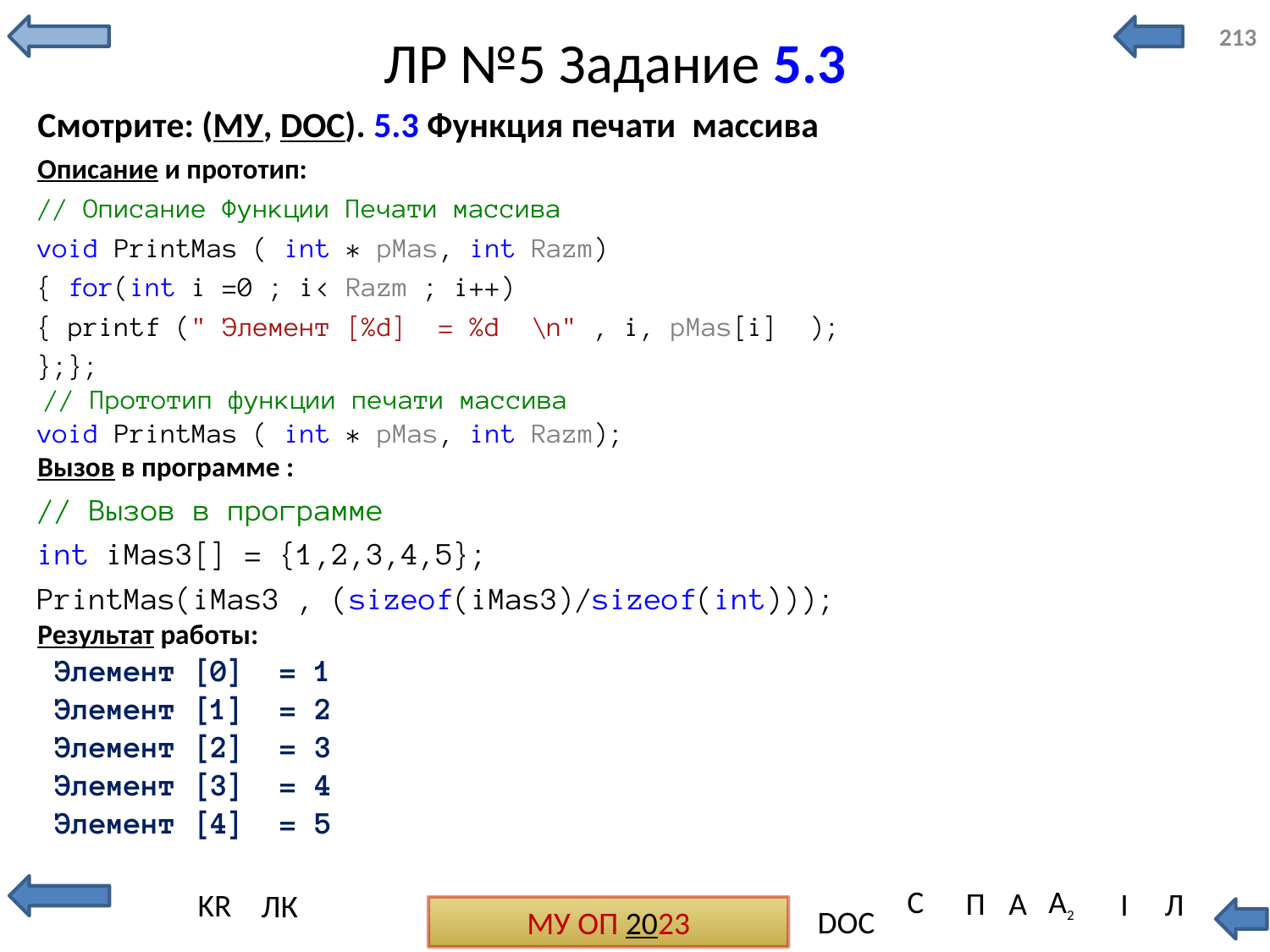

# ЛР №5 Задание 5.3
213
Смотрите: (МУ, DOC). 5.3 Функция печати  массива
Описание и прототип:
// Описание Функции Печати массива
void PrintMas ( int * pMas, int Razm)
{ for(int i =0 ; i< Razm ; i++)
{ printf (" Элемент [%d]  = %d  \n" , i, pMas[i]  );
};};
 // Прототип функции печати массива
void PrintMas ( int * pMas, int Razm);
Вызов в программе :
// Вызов в программе
int iMas3[] = {1,2,3,4,5};
PrintMas(iMas3 , (sizeof(iMas3)/sizeof(int)));
Результат работы:
 Элемент [0]  = 1
 Элемент [1]  = 2
 Элемент [2]  = 3
 Элемент [3]  = 4
 Элемент [4]  = 5